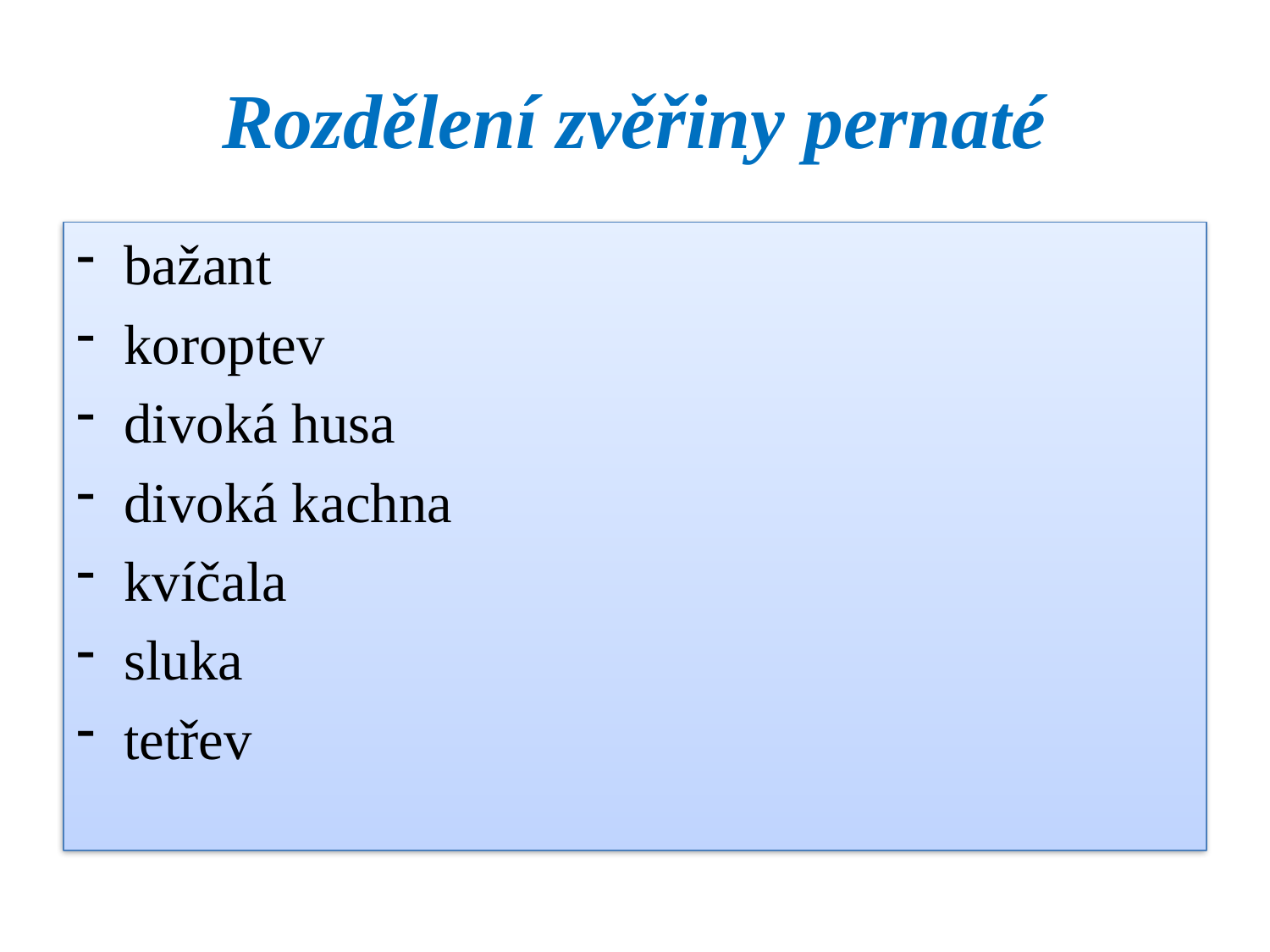

# Rozdělení zvěřiny pernaté
bažant
koroptev
divoká husa
divoká kachna
kvíčala
sluka
tetřev